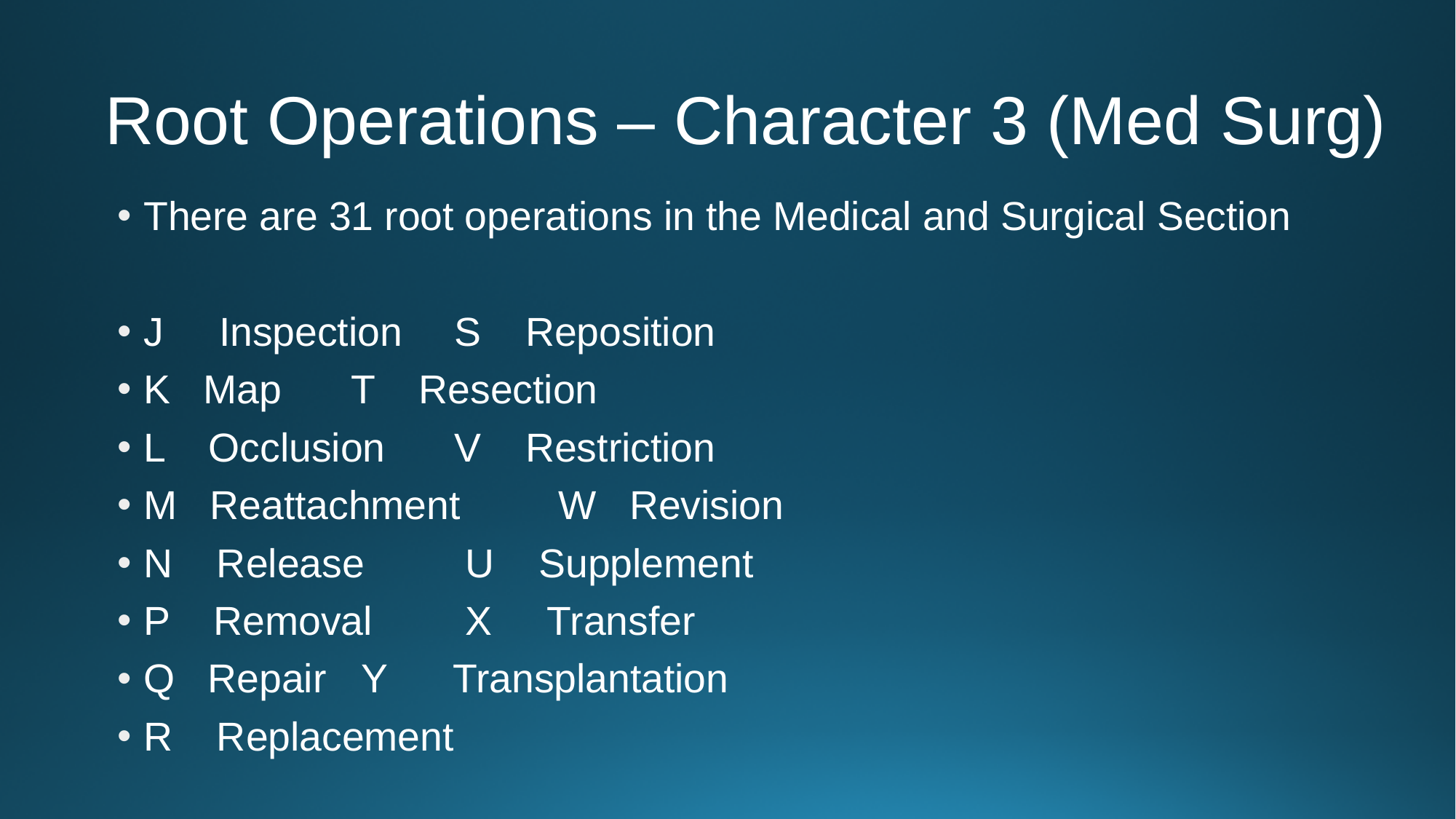

# Root Operations – Character 3 (Med Surg)
There are 31 root operations in the Medical and Surgical Section

J     Inspection					S    Reposition
K   Map						T    Resection
L    Occlusion					V    Restriction
M   Reattachment				W   Revision
N    Release					 U    Supplement
P    Removal					 X     Transfer
Q   Repair  						 Y      Transplantation
R    Replacement